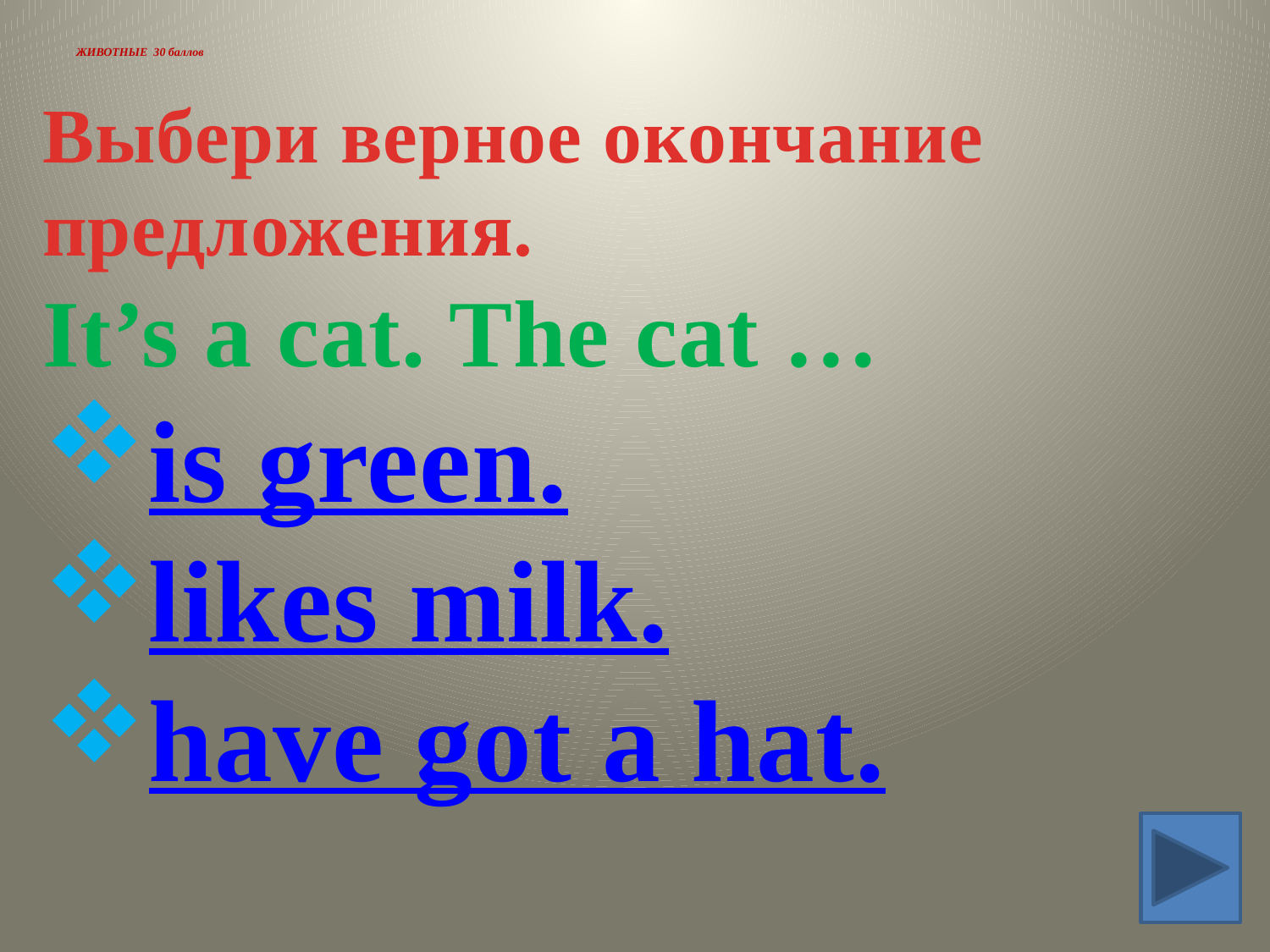

# ЖИВОТНЫЕ  30 баллов
Выбери верное окончание предложения.
It’s a cat. The cat …
is green.
likes milk.
have got a hat.